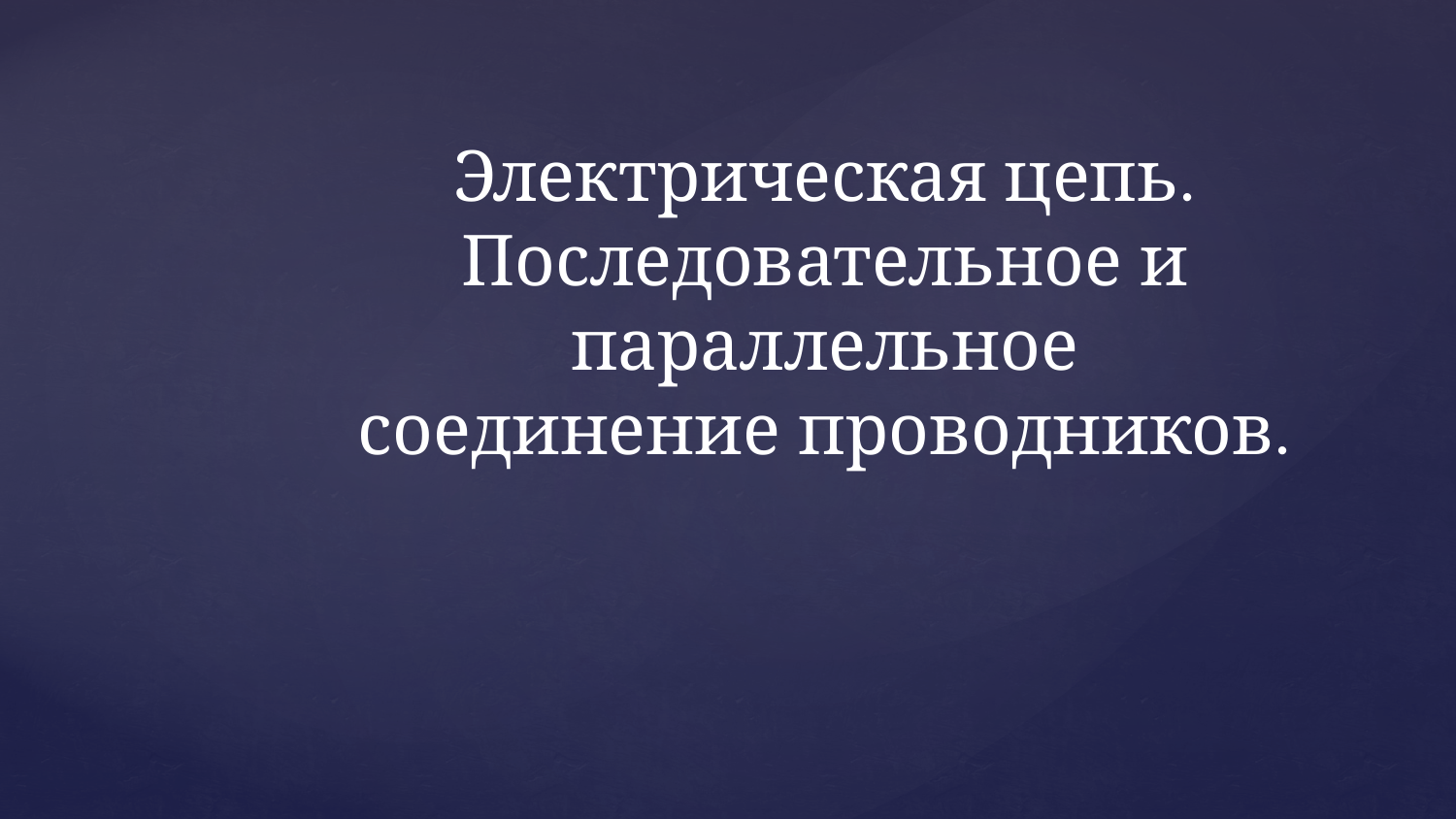

Электрическая цепь. Последовательное и параллельное соединение проводников.
#